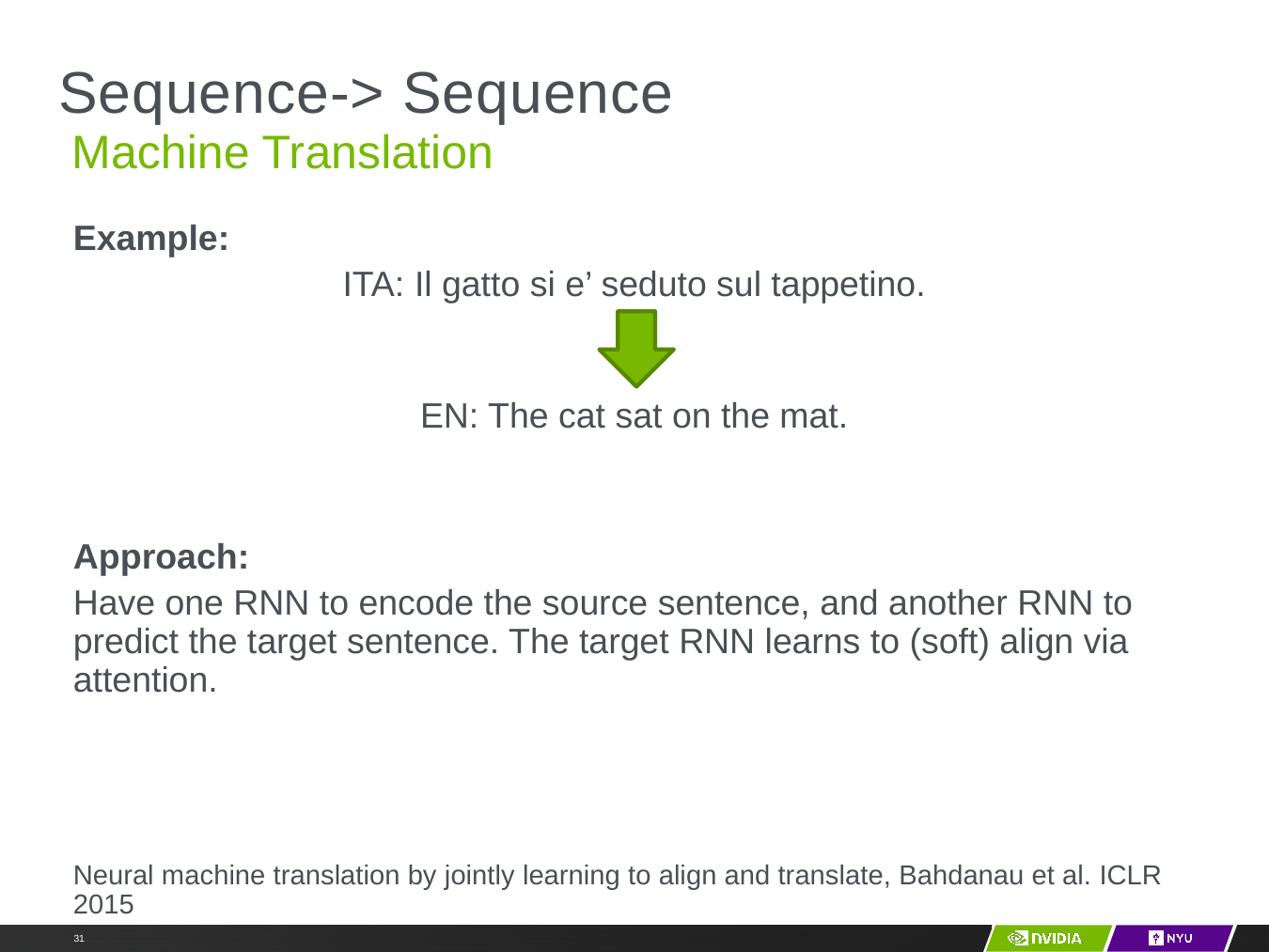

# Sequence-> Sequence
Machine Translation
Example:
ITA: Il gatto si e’ seduto sul tappetino.

EN: The cat sat on the mat.

Approach:
Have one RNN to encode the source sentence, and another RNN to predict the target sentence. The target RNN learns to (soft) align via attention.

Neural machine translation by jointly learning to align and translate, Bahdanau et al. ICLR 2015